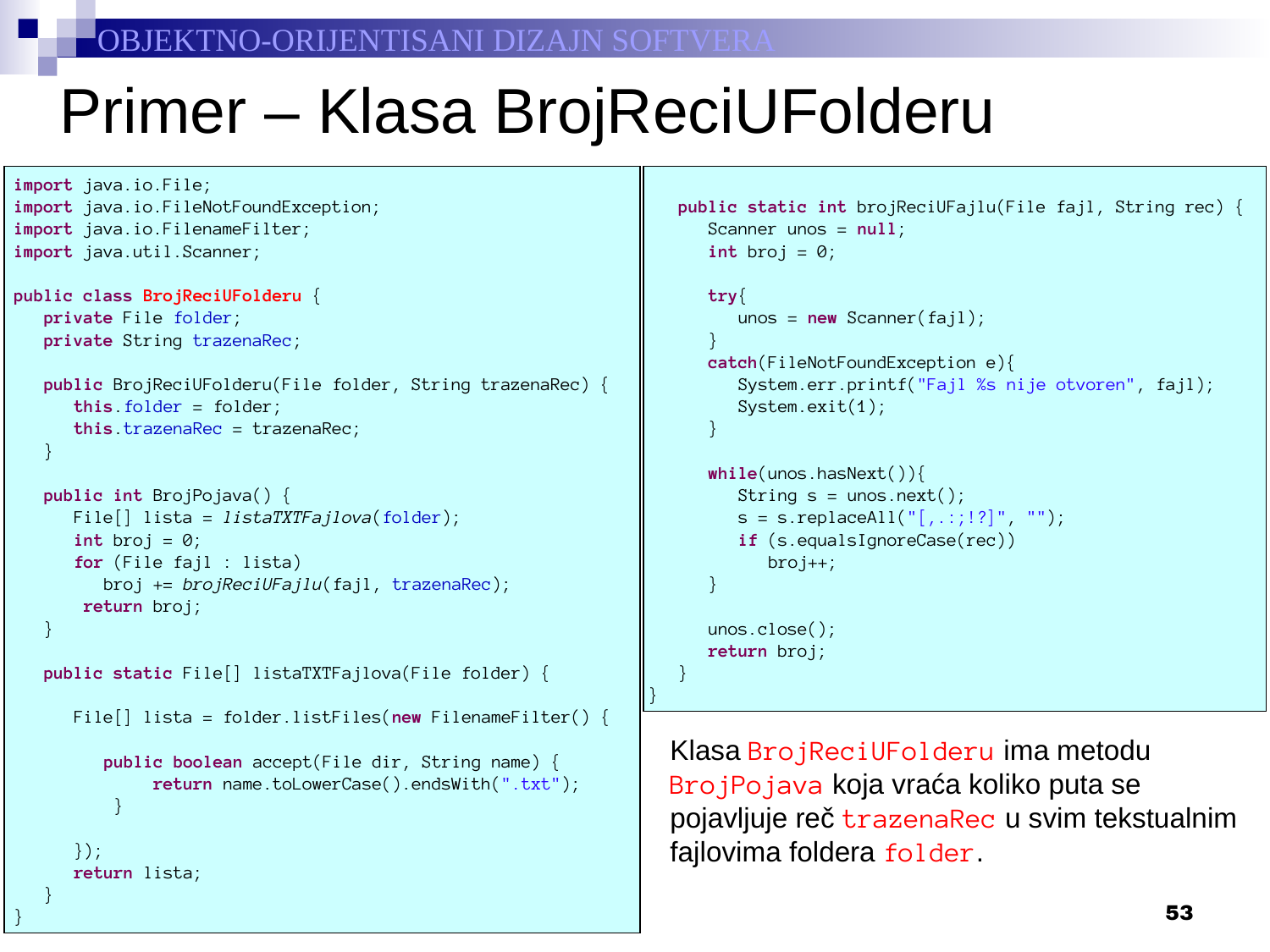

# Primer – Klasa BrojReciUFolderu
import java.io.File;
import java.io.FileNotFoundException;
import java.io.FilenameFilter;
import java.util.Scanner;

public class BrojReciUFolderu {
	private File folder;
	private String trazenaRec;

	public BrojReciUFolderu(File folder, String trazenaRec) {
		this.folder = folder;
		this.trazenaRec = trazenaRec;
	}

	public int BrojPojava() {
		File[] lista = listaTXTFajlova(folder);
		int broj = 0;
		for (File fajl : lista)
			broj += brojReciUFajlu(fajl, trazenaRec);
	    return broj;
	}

	public static File[] listaTXTFajlova(File folder) {

		File[] lista = folder.listFiles(new FilenameFilter() {

			public boolean accept(File dir, String name) {
		        return name.toLowerCase().endsWith(".txt");
		    }

		});
		return lista;
	}
}

	public static int brojReciUFajlu(File fajl, String rec) {
		Scanner unos = null;
		int broj = 0;

		try{
			unos = new Scanner(fajl);
		}
		catch(FileNotFoundException e){
			System.err.printf("Fajl %s nije otvoren", fajl);
			System.exit(1);
		}

		while(unos.hasNext()){
			String s = unos.next();
			s = s.replaceAll("[,.:;!?]", "");
			if (s.equalsIgnoreCase(rec))
				broj++;
		}

		unos.close();
		return broj;
	}
}
Klasa BrojReciUFolderu ima metodu BrojPojava koja vraća koliko puta se pojavljuje reč trazenaRec u svim tekstualnim fajlovima foldera folder.
53